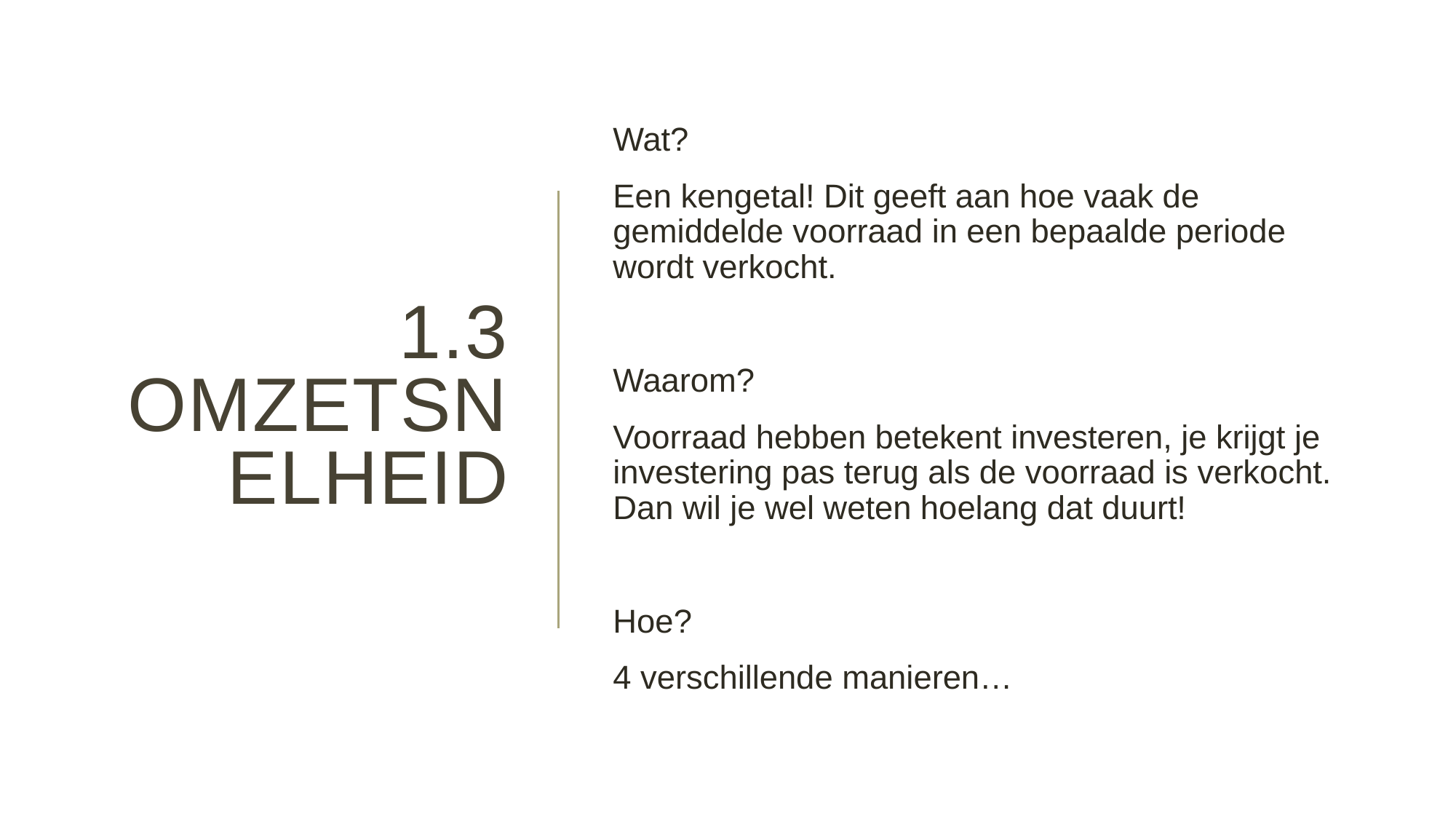

# 1.3 Omzetsnelheid
Wat?
Een kengetal! Dit geeft aan hoe vaak de gemiddelde voorraad in een bepaalde periode wordt verkocht.

Waarom?
Voorraad hebben betekent investeren, je krijgt je investering pas terug als de voorraad is verkocht. Dan wil je wel weten hoelang dat duurt!

Hoe?
4 verschillende manieren…